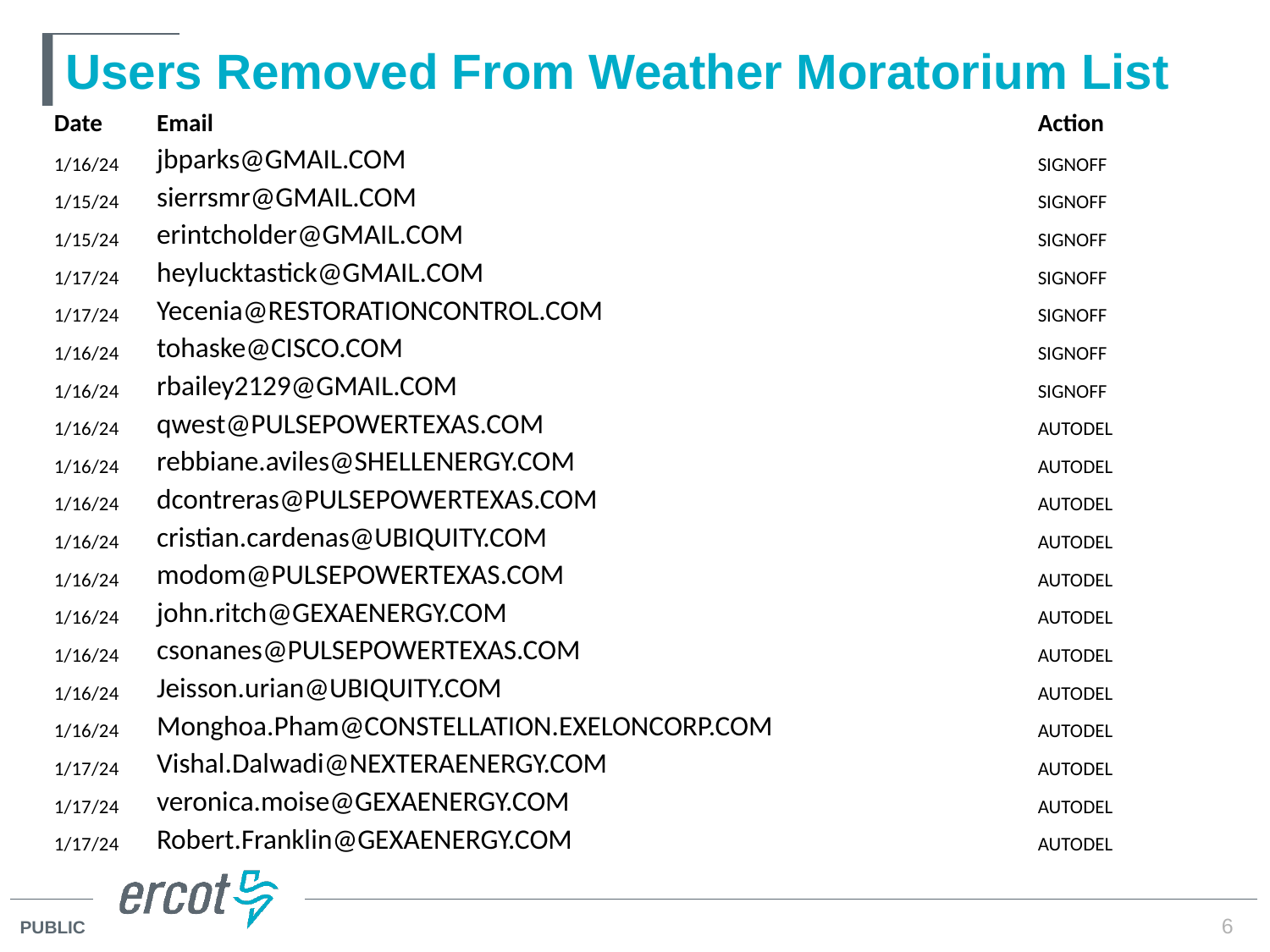

# Users Removed From Weather Moratorium List
| Date | Email | Action |
| --- | --- | --- |
| 1/16/24 | jbparks@GMAIL.COM | SIGNOFF |
| 1/15/24 | sierrsmr@GMAIL.COM | SIGNOFF |
| 1/15/24 | erintcholder@GMAIL.COM | SIGNOFF |
| 1/17/24 | heylucktastick@GMAIL.COM | SIGNOFF |
| 1/17/24 | Yecenia@RESTORATIONCONTROL.COM | SIGNOFF |
| 1/16/24 | tohaske@CISCO.COM | SIGNOFF |
| 1/16/24 | rbailey2129@GMAIL.COM | SIGNOFF |
| 1/16/24 | qwest@PULSEPOWERTEXAS.COM | AUTODEL |
| 1/16/24 | rebbiane.aviles@SHELLENERGY.COM | AUTODEL |
| 1/16/24 | dcontreras@PULSEPOWERTEXAS.COM | AUTODEL |
| 1/16/24 | cristian.cardenas@UBIQUITY.COM | AUTODEL |
| 1/16/24 | modom@PULSEPOWERTEXAS.COM | AUTODEL |
| 1/16/24 | john.ritch@GEXAENERGY.COM | AUTODEL |
| 1/16/24 | csonanes@PULSEPOWERTEXAS.COM | AUTODEL |
| 1/16/24 | Jeisson.urian@UBIQUITY.COM | AUTODEL |
| 1/16/24 | Monghoa.Pham@CONSTELLATION.EXELONCORP.COM | AUTODEL |
| 1/17/24 | Vishal.Dalwadi@NEXTERAENERGY.COM | AUTODEL |
| 1/17/24 | veronica.moise@GEXAENERGY.COM | AUTODEL |
| 1/17/24 | Robert.Franklin@GEXAENERGY.COM | AUTODEL |
6